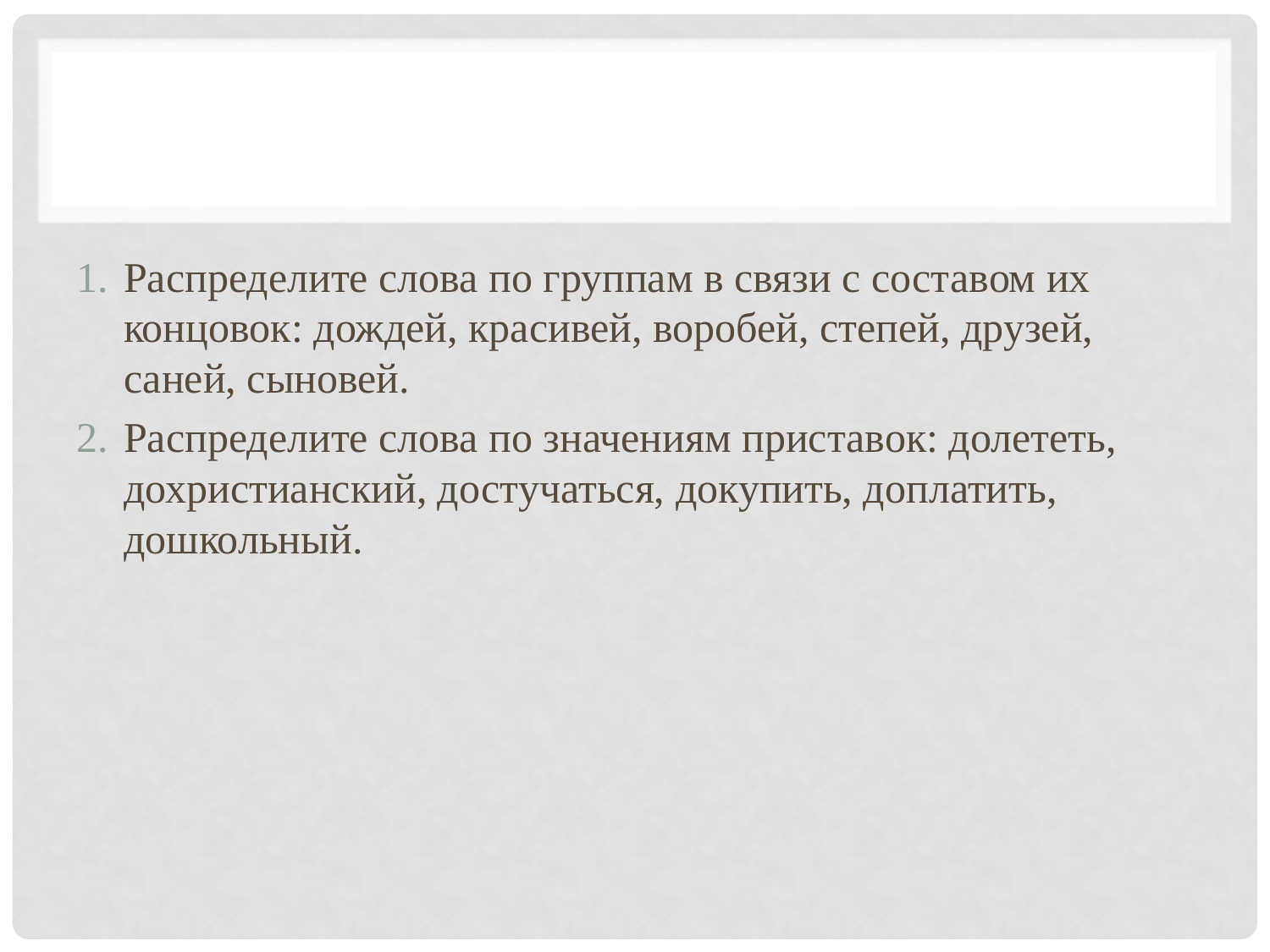

#
Распределите слова по группам в связи с составом их концовок: дождей, красивей, воробей, степей, друзей, саней, сыновей.
Распределите слова по значениям приставок: долететь, дохристианский, достучаться, докупить, доплатить, дошкольный.